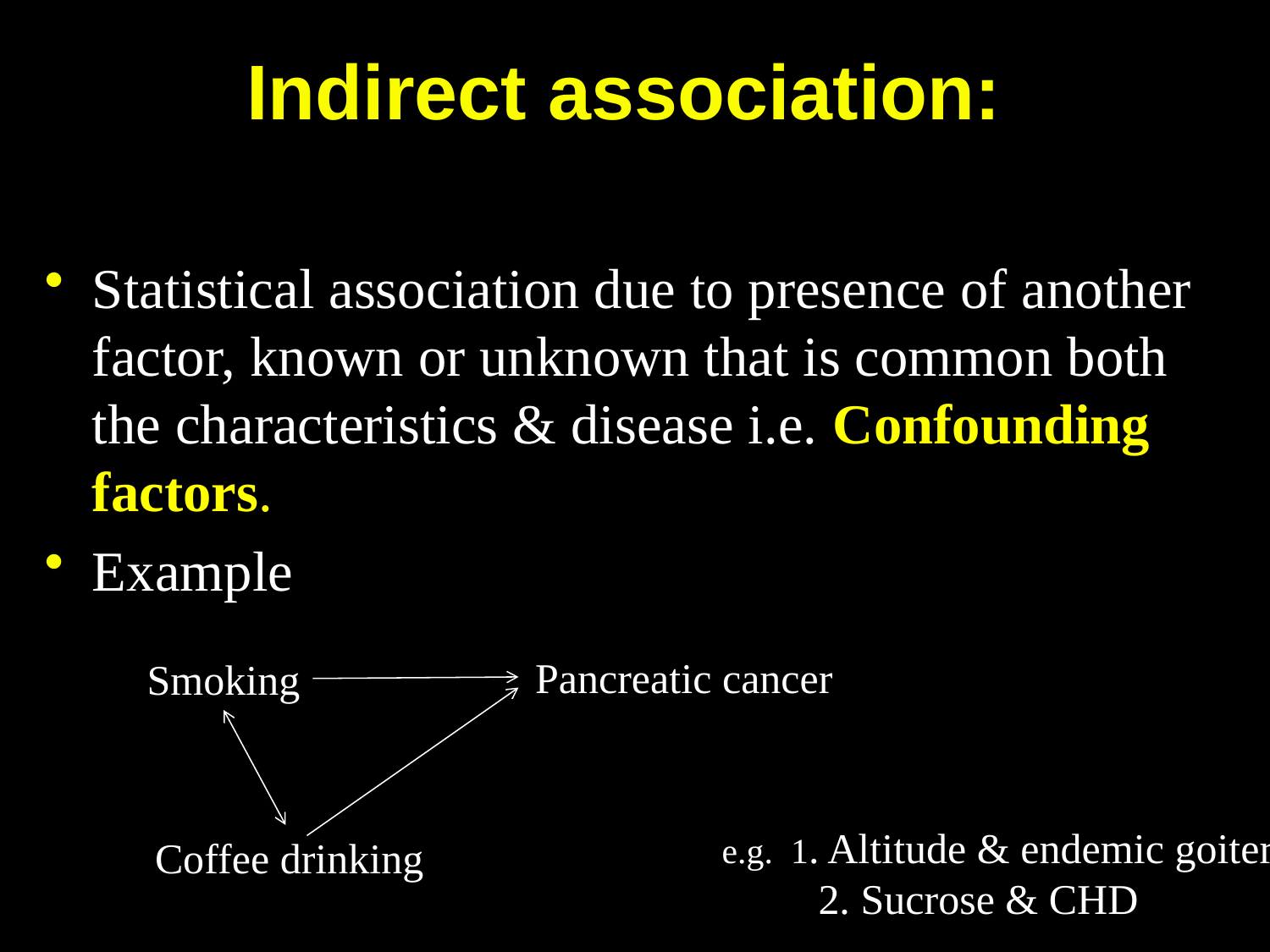

# Indirect association:
Statistical association due to presence of another factor, known or unknown that is common both the characteristics & disease i.e. Confounding factors.
Example
Pancreatic cancer
Smoking
       e.g.  1. Altitude & endemic goiter
               2. Sucrose & CHD
Coffee drinking